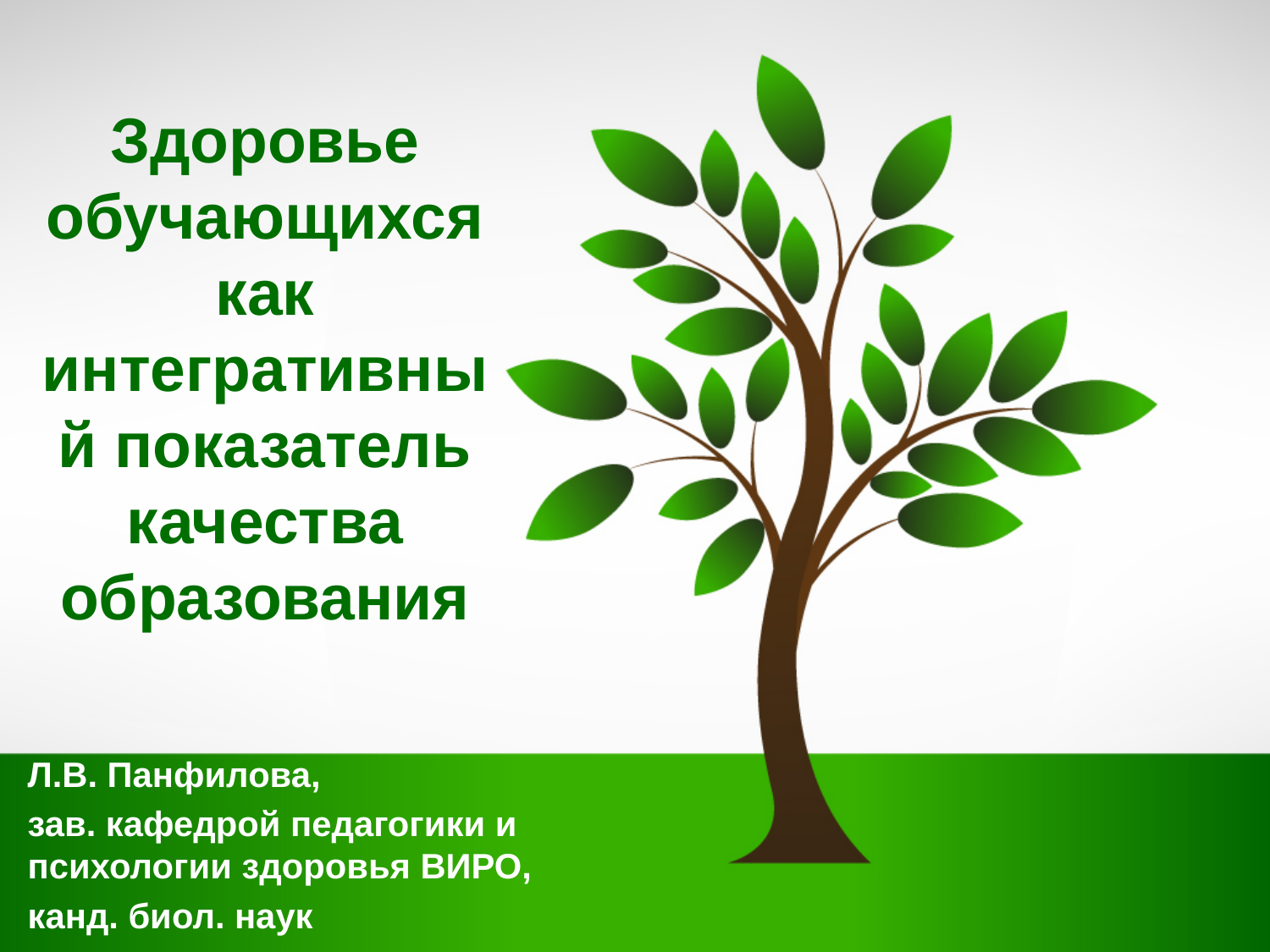

# Здоровье обучающихся как интегративный показатель качества образования
Л.В. Панфилова,
зав. кафедрой педагогики и психологии здоровья ВИРО,
канд. биол. наук